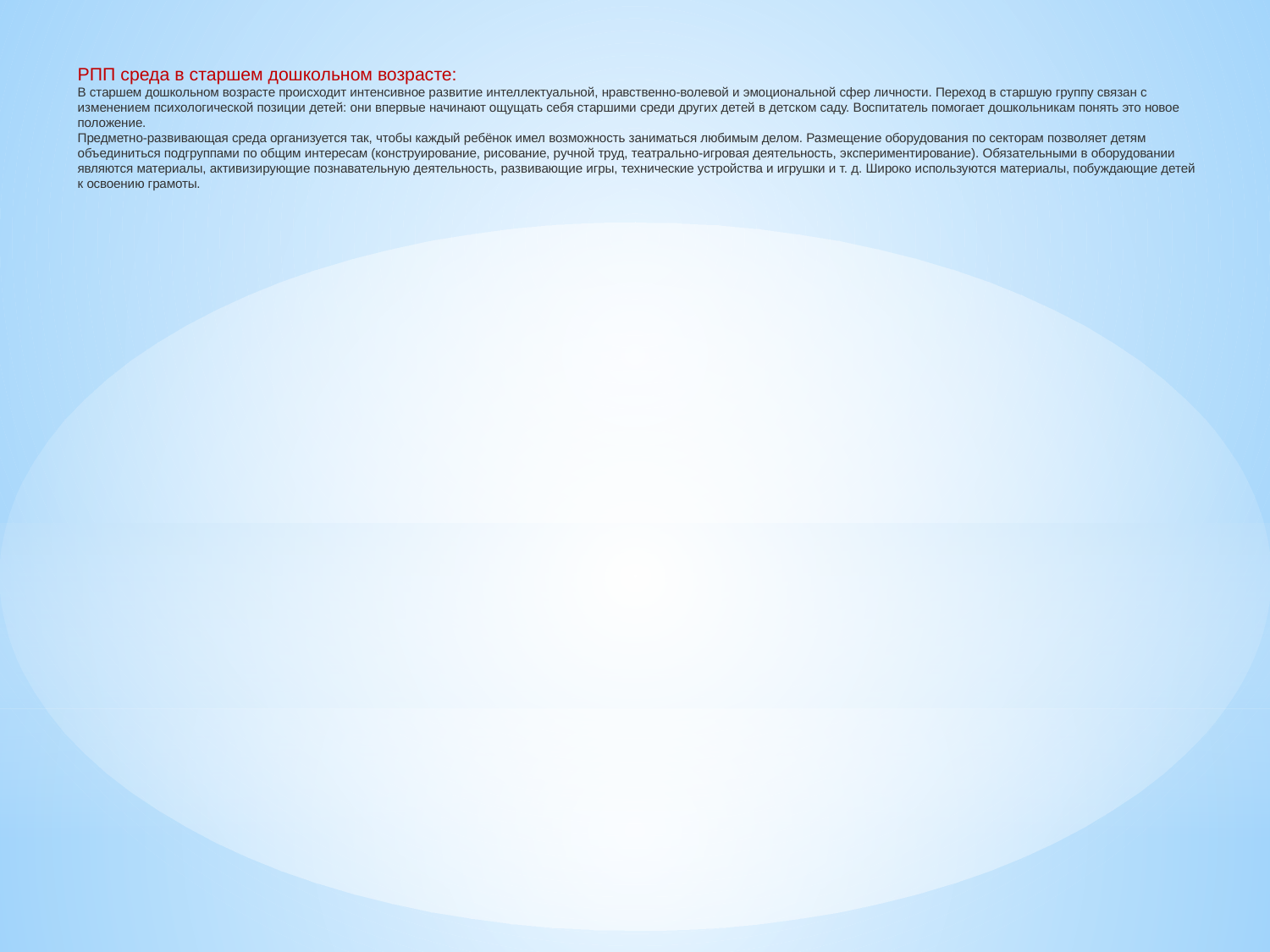

# РПП среда в старшем дошкольном возрасте: В старшем дошкольном возрасте происходит интенсивное развитие интеллектуальной, нравственно-волевой и эмоциональной сфер личности. Переход в старшую группу связан с изменением психологической позиции детей: они впервые начинают ощущать себя старшими среди других детей в детском саду. Воспитатель помогает дошкольникам понять это новое положение. Предметно-развивающая среда организуется так, чтобы каждый ребёнок имел возможность заниматься любимым делом. Размещение оборудования по секторам позволяет детям объединиться подгруппами по общим интересам (конструирование, рисование, ручной труд, театрально-игровая деятельность, экспериментирование). Обязательными в оборудовании являются материалы, активизирующие познавательную деятельность, развивающие игры, технические устройства и игрушки и т. д. Широко используются материалы, побуждающие детей к освоению грамоты.